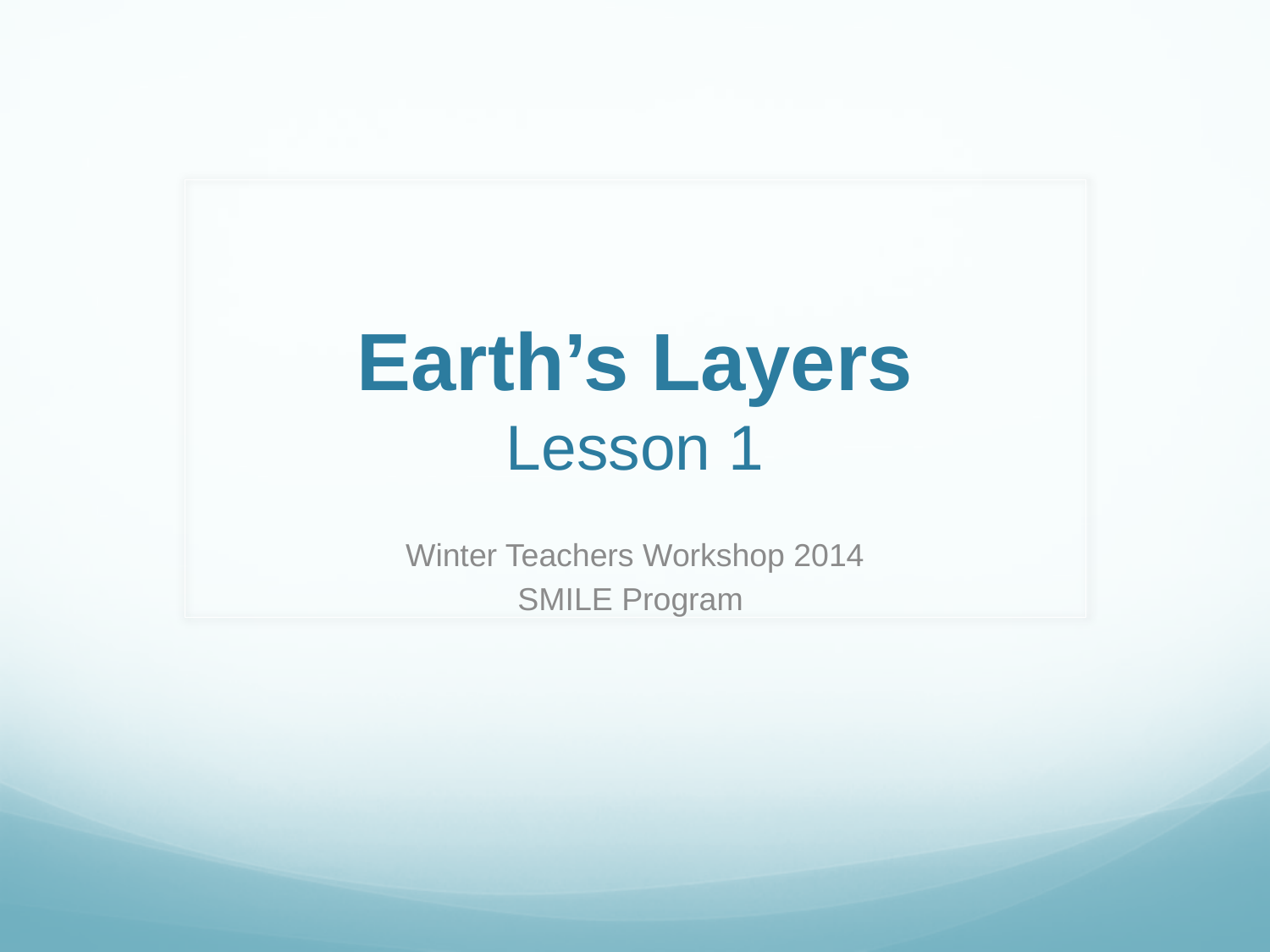

# Earth’s Layers Lesson 1
Winter Teachers Workshop 2014
SMILE Program